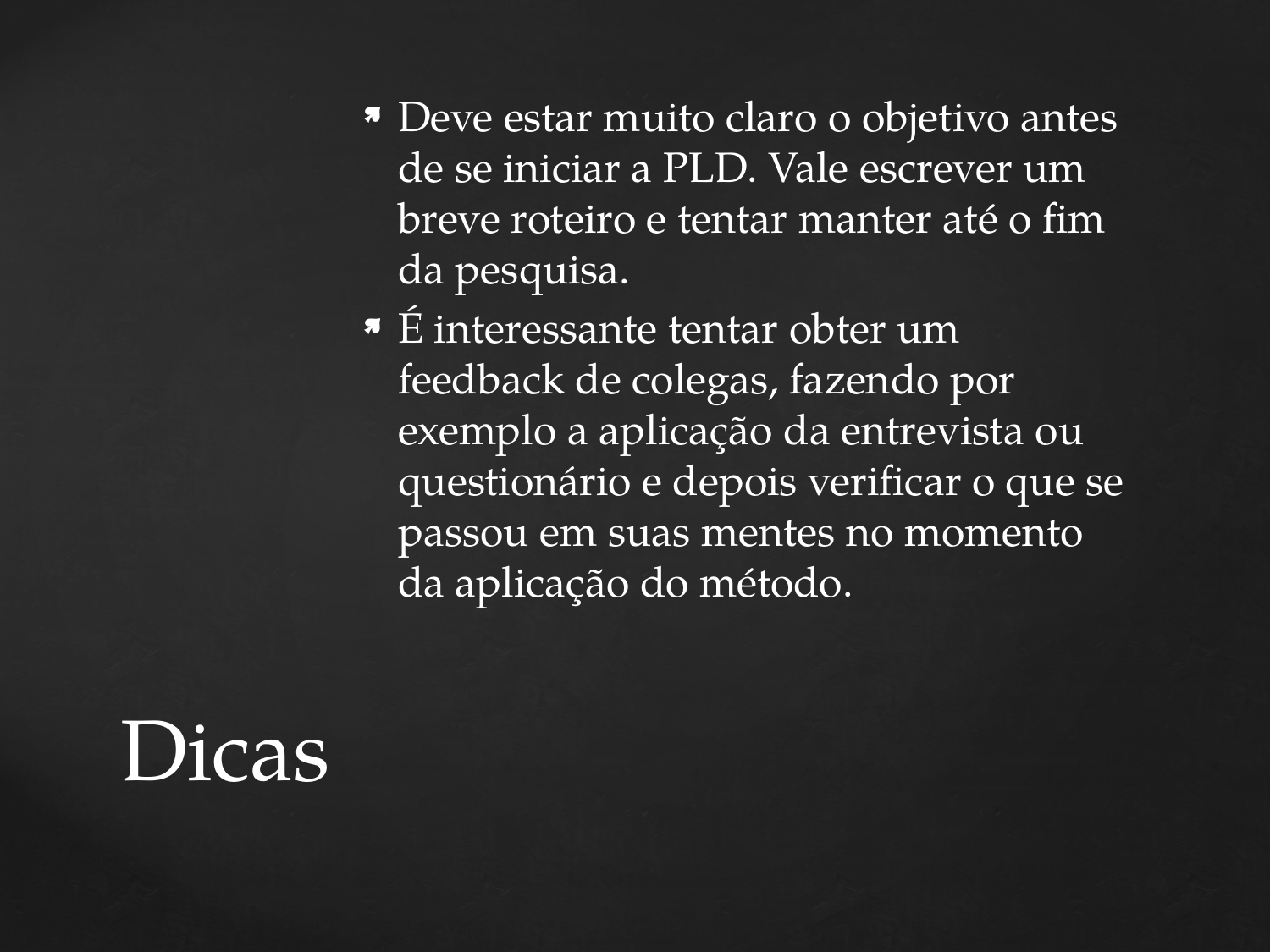

Deve estar muito claro o objetivo antes de se iniciar a PLD. Vale escrever um breve roteiro e tentar manter até o fim da pesquisa.
É interessante tentar obter um feedback de colegas, fazendo por exemplo a aplicação da entrevista ou questionário e depois verificar o que se passou em suas mentes no momento da aplicação do método.

# Dicas